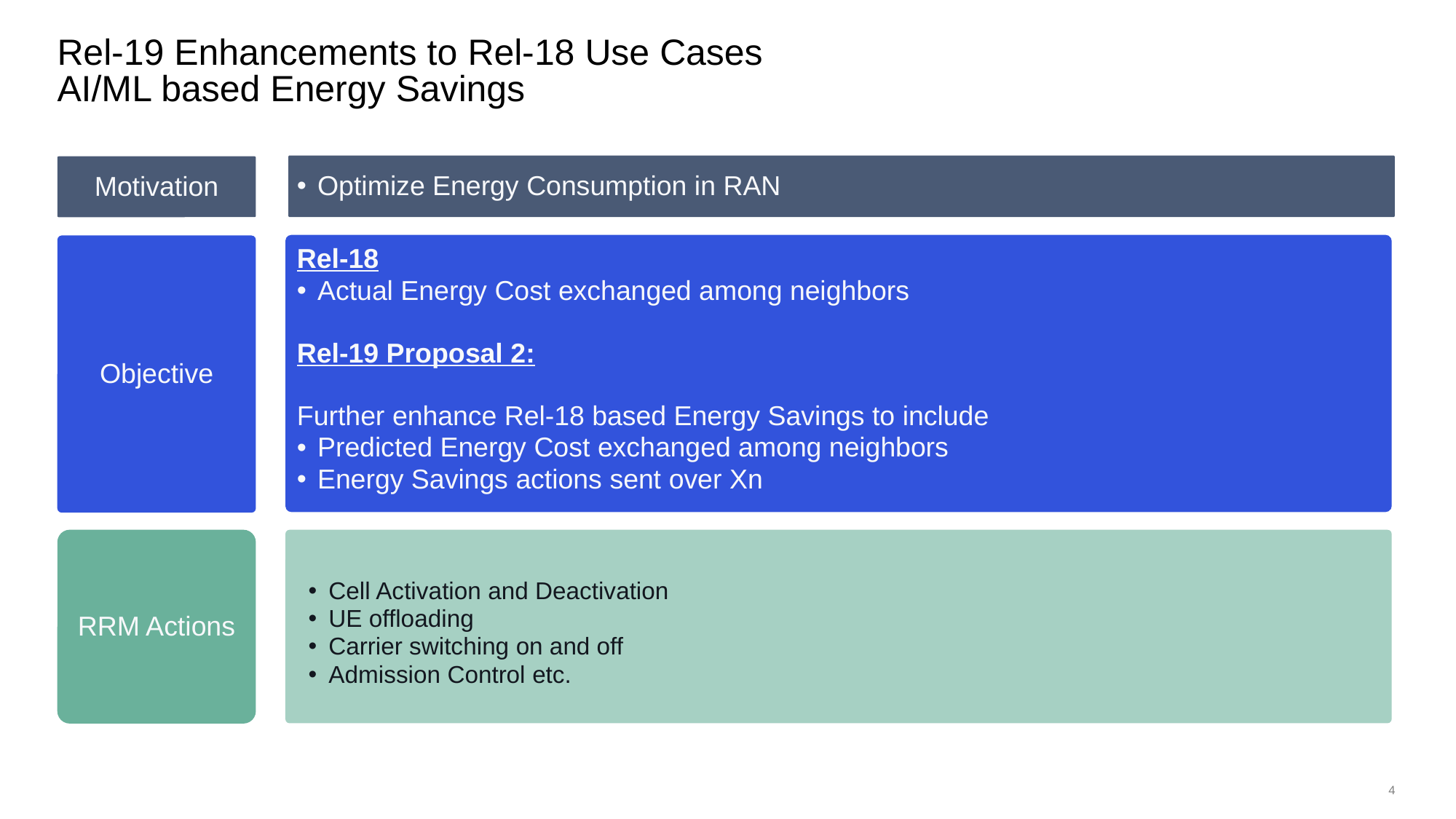

Rel-19 Enhancements to Rel-18 Use Cases
AI/ML based Energy Savings

Motivation
Optimize Energy Consumption in RAN

Objective
Rel-18
Actual Energy Cost exchanged among neighbors

Rel-19 Proposal 2:

Further enhance Rel-18 based Energy Savings to include
Predicted Energy Cost exchanged among neighbors
Energy Savings actions sent over Xn
RRM Actions

Cell Activation and Deactivation
UE offloading
Carrier switching on and off
Admission Control etc.